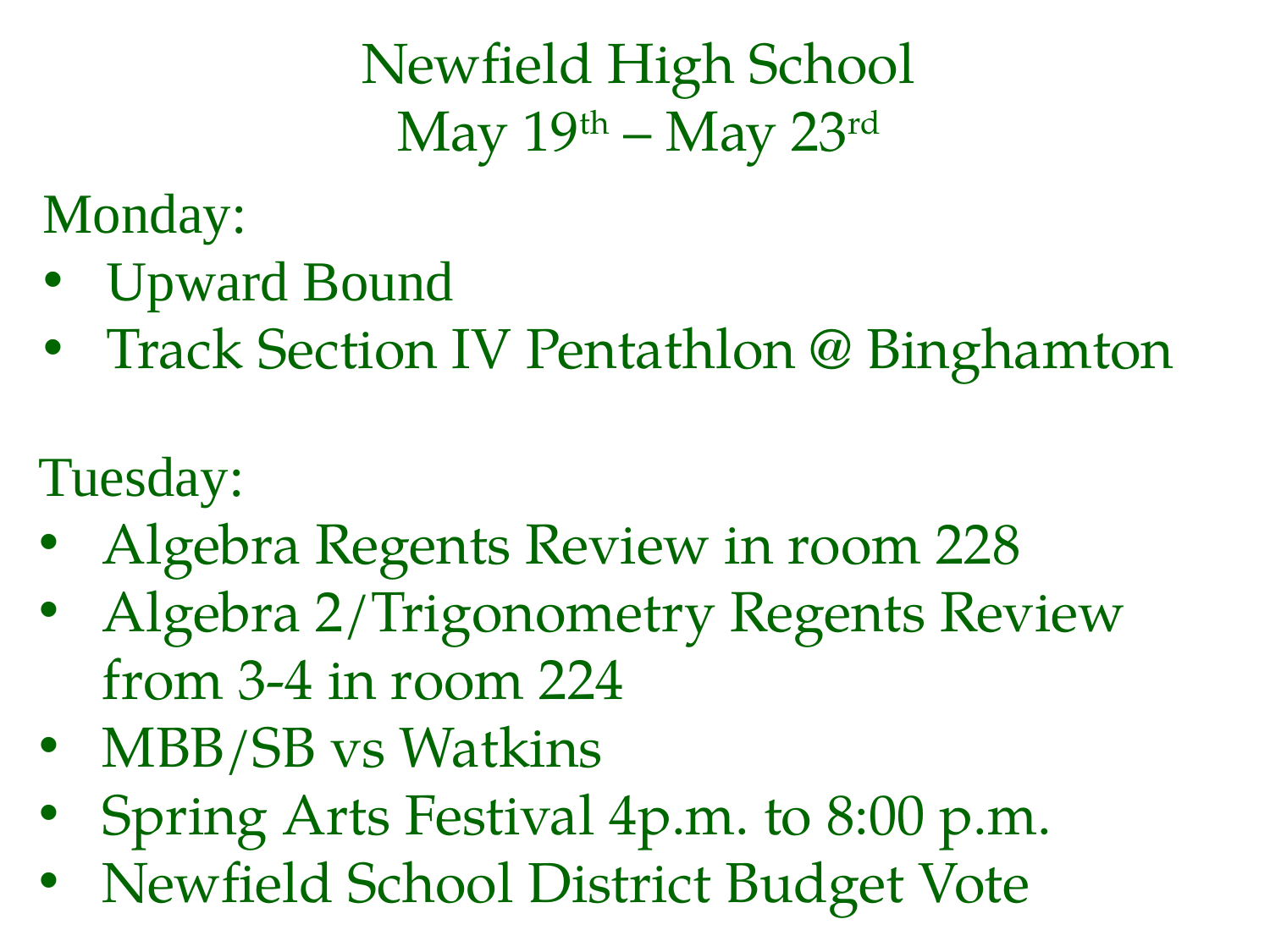

Newfield High School
May 19th – May 23rd

Monday:
Upward Bound
Track Section IV Pentathlon @ Binghamton
Tuesday:
Algebra Regents Review in room 228
Algebra 2/Trigonometry Regents Review from 3-4 in room 224
MBB/SB vs Watkins
Spring Arts Festival 4p.m. to 8:00 p.m.
Newfield School District Budget Vote